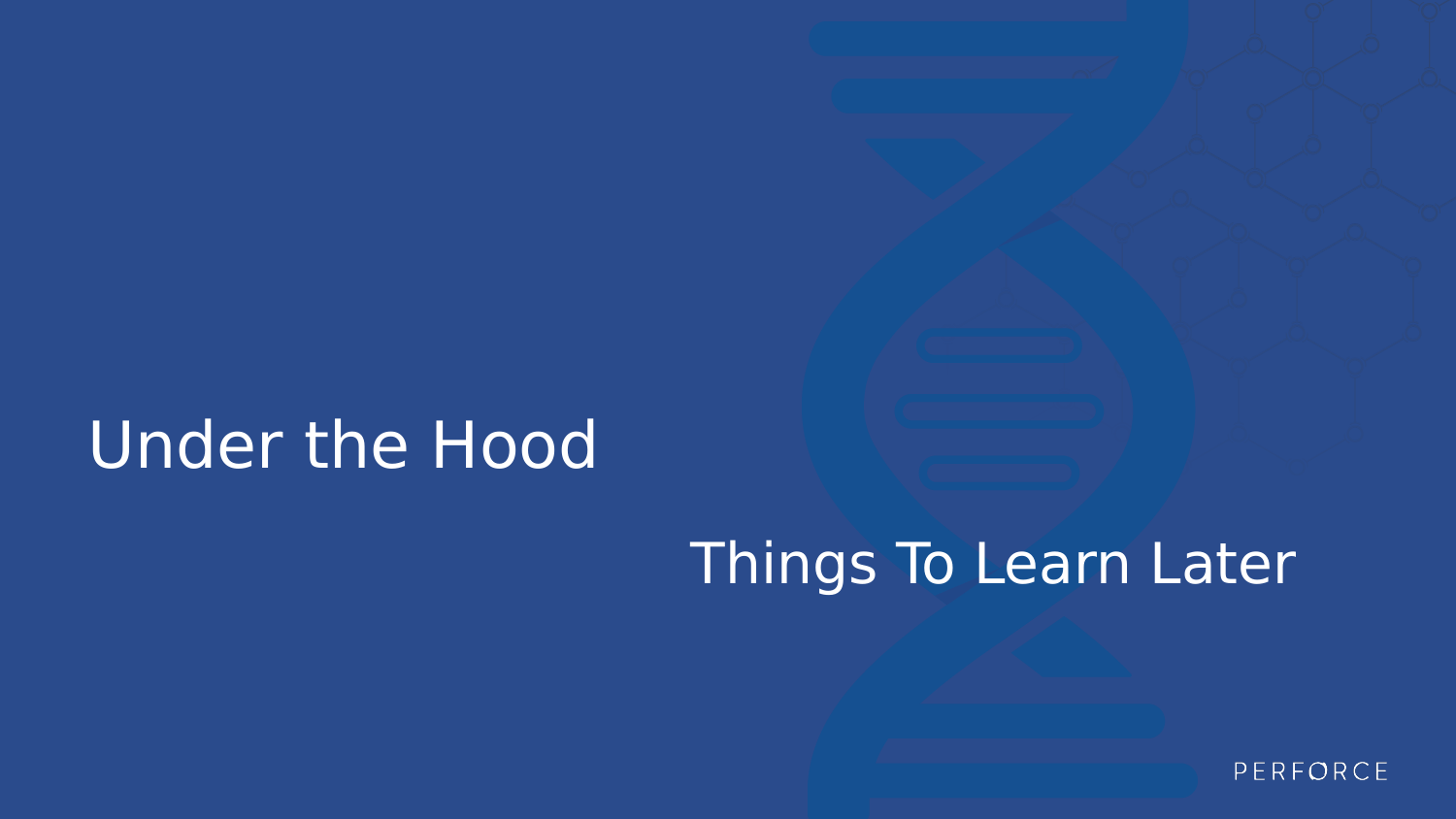

# Under the Hood
Things To Learn Later